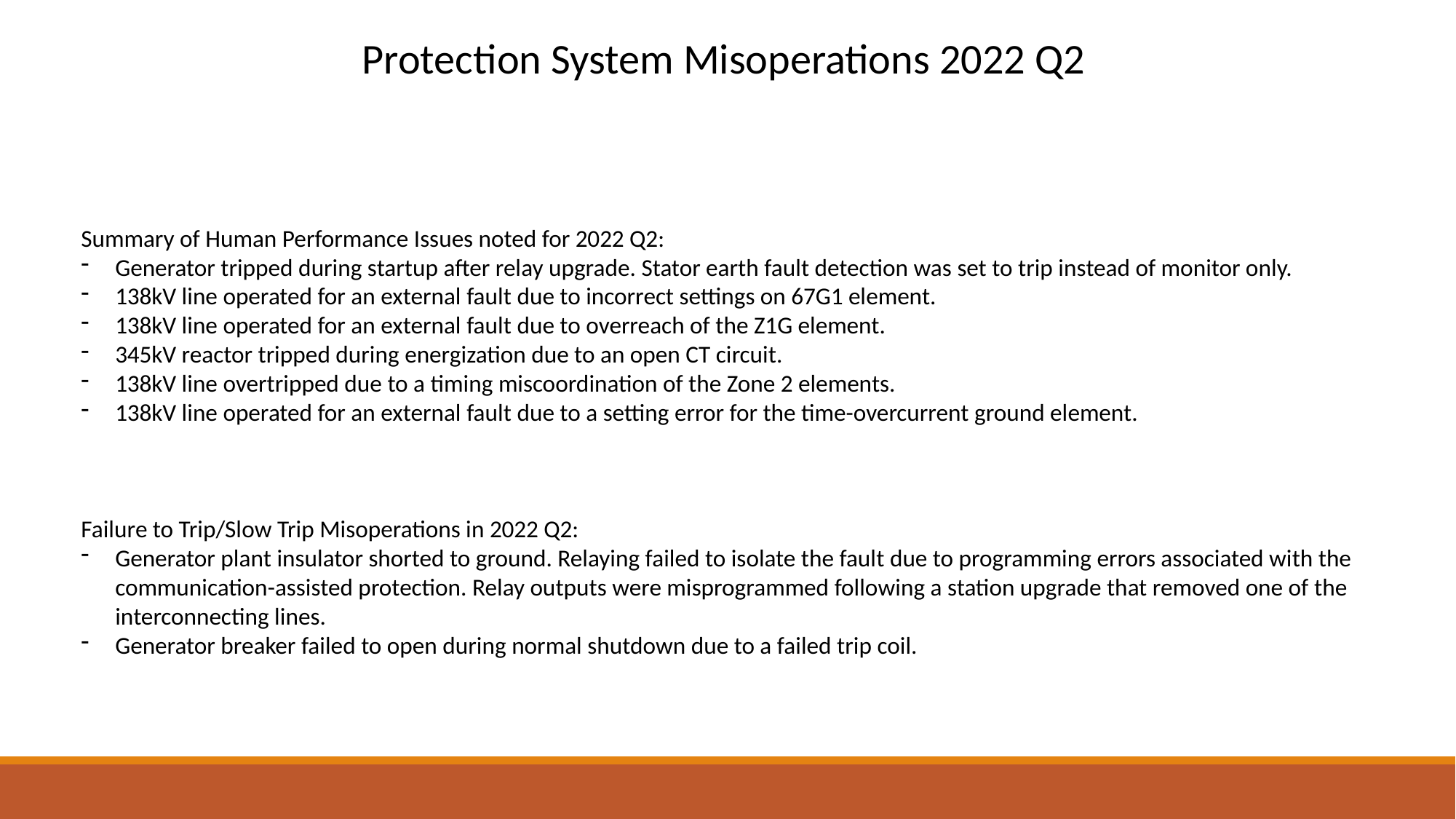

Protection System Misoperations 2022 Q2
Summary of Human Performance Issues noted for 2022 Q2:
Generator tripped during startup after relay upgrade. Stator earth fault detection was set to trip instead of monitor only.
138kV line operated for an external fault due to incorrect settings on 67G1 element.
138kV line operated for an external fault due to overreach of the Z1G element.
345kV reactor tripped during energization due to an open CT circuit.
138kV line overtripped due to a timing miscoordination of the Zone 2 elements.
138kV line operated for an external fault due to a setting error for the time-overcurrent ground element.

Failure to Trip/Slow Trip Misoperations in 2022 Q2:
Generator plant insulator shorted to ground. Relaying failed to isolate the fault due to programming errors associated with the communication-assisted protection. Relay outputs were misprogrammed following a station upgrade that removed one of the interconnecting lines.
Generator breaker failed to open during normal shutdown due to a failed trip coil.